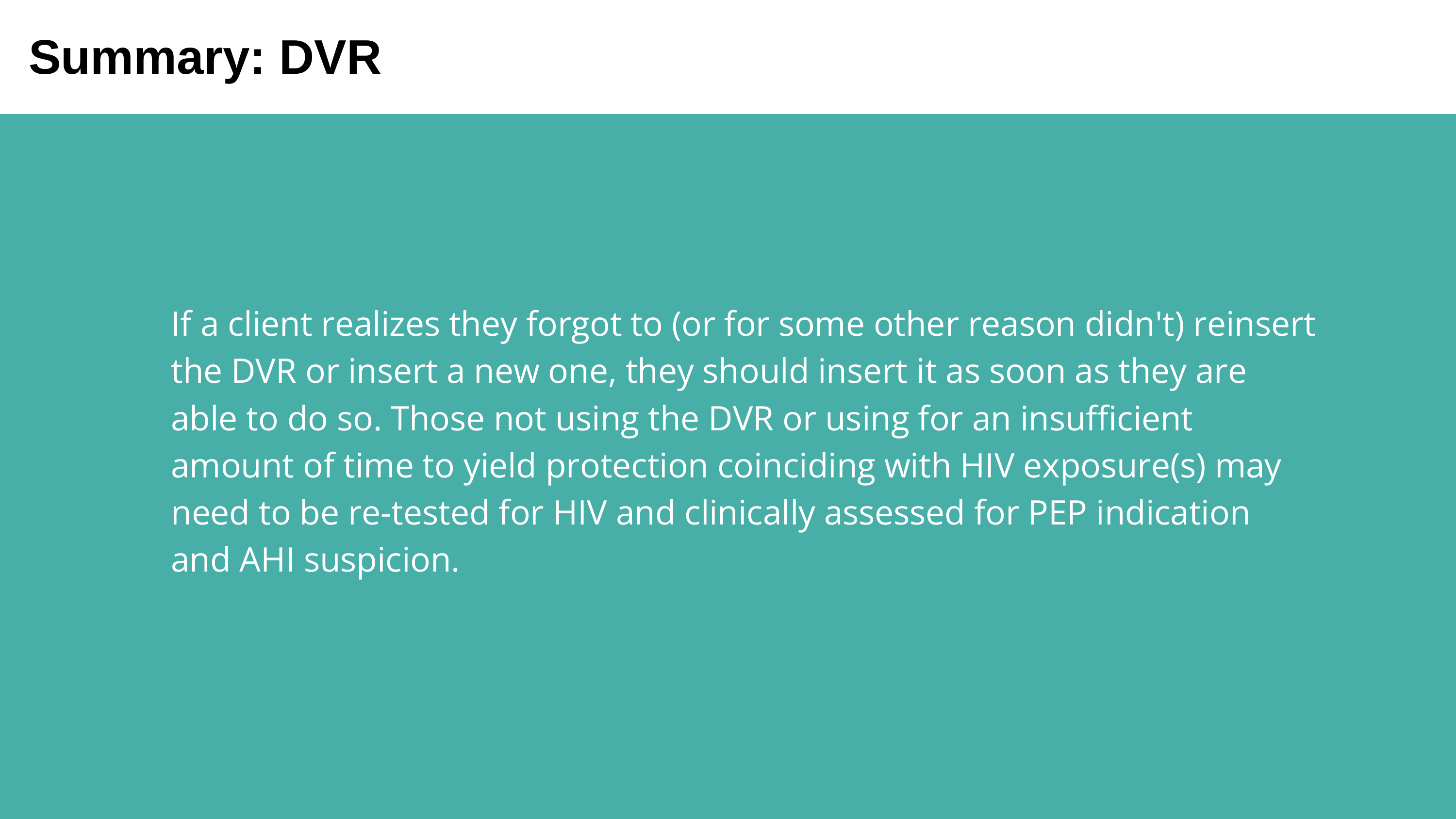

Summary: DVR

If a client realizes they forgot to (or for some other reason didn't) reinsert the DVR or insert a new one, they should insert it as soon as they are able to do so. Those not using the DVR or using for an insufficient amount of time to yield protection coinciding with HIV exposure(s) may need to be re-tested for HIV and clinically assessed for PEP indication and AHI suspicion.